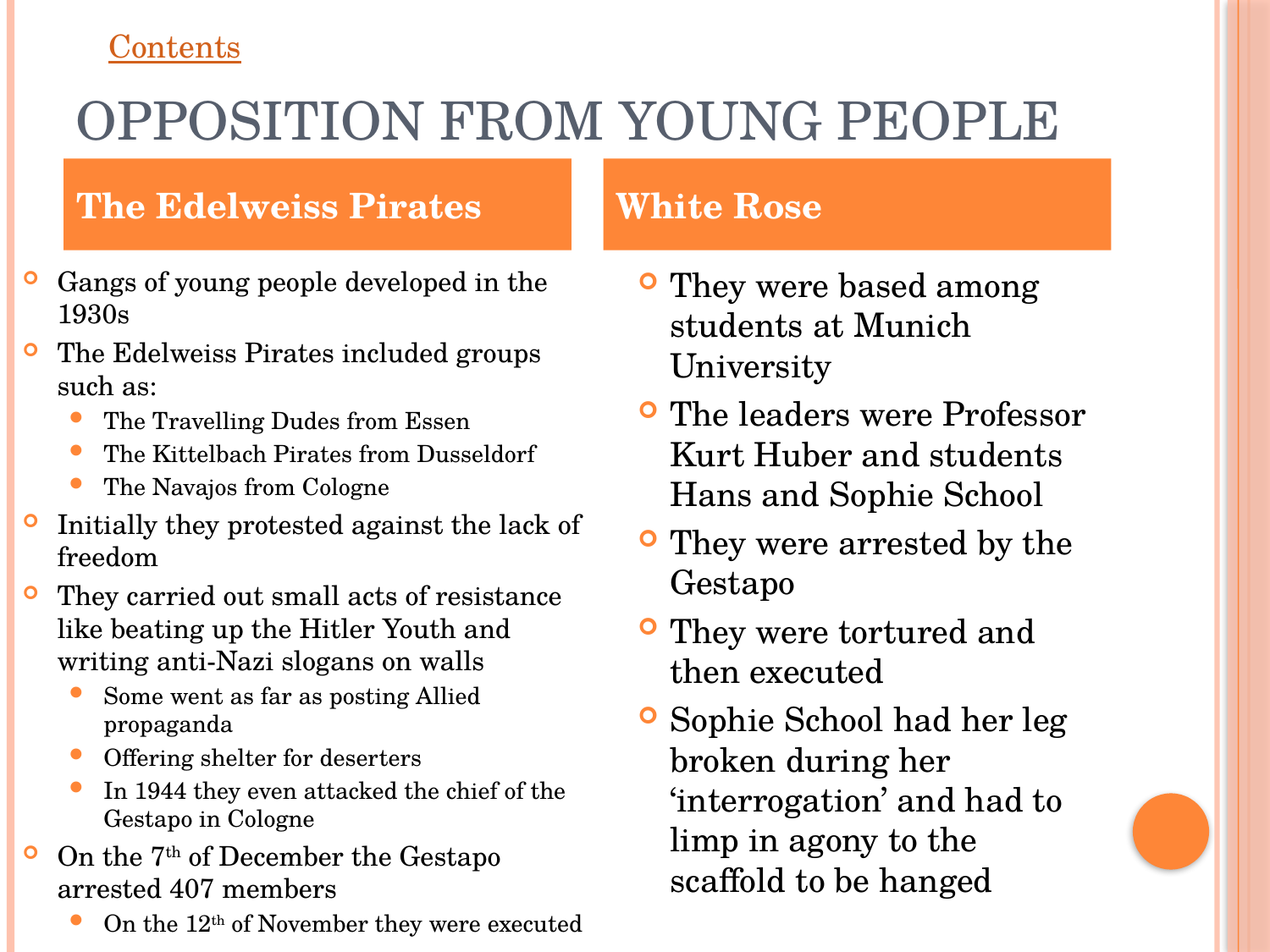

# Opposition from Young People
The Edelweiss Pirates
White Rose
Gangs of young people developed in the 1930s
The Edelweiss Pirates included groups such as:
The Travelling Dudes from Essen
The Kittelbach Pirates from Dusseldorf
The Navajos from Cologne
Initially they protested against the lack of freedom
They carried out small acts of resistance like beating up the Hitler Youth and writing anti-Nazi slogans on walls
Some went as far as posting Allied propaganda
Offering shelter for deserters
In 1944 they even attacked the chief of the Gestapo in Cologne
On the 7th of December the Gestapo arrested 407 members
On the 12th of November they were executed
They were based among students at Munich University
The leaders were Professor Kurt Huber and students Hans and Sophie School
They were arrested by the Gestapo
They were tortured and then executed
Sophie School had her leg broken during her ‘interrogation’ and had to limp in agony to the scaffold to be hanged